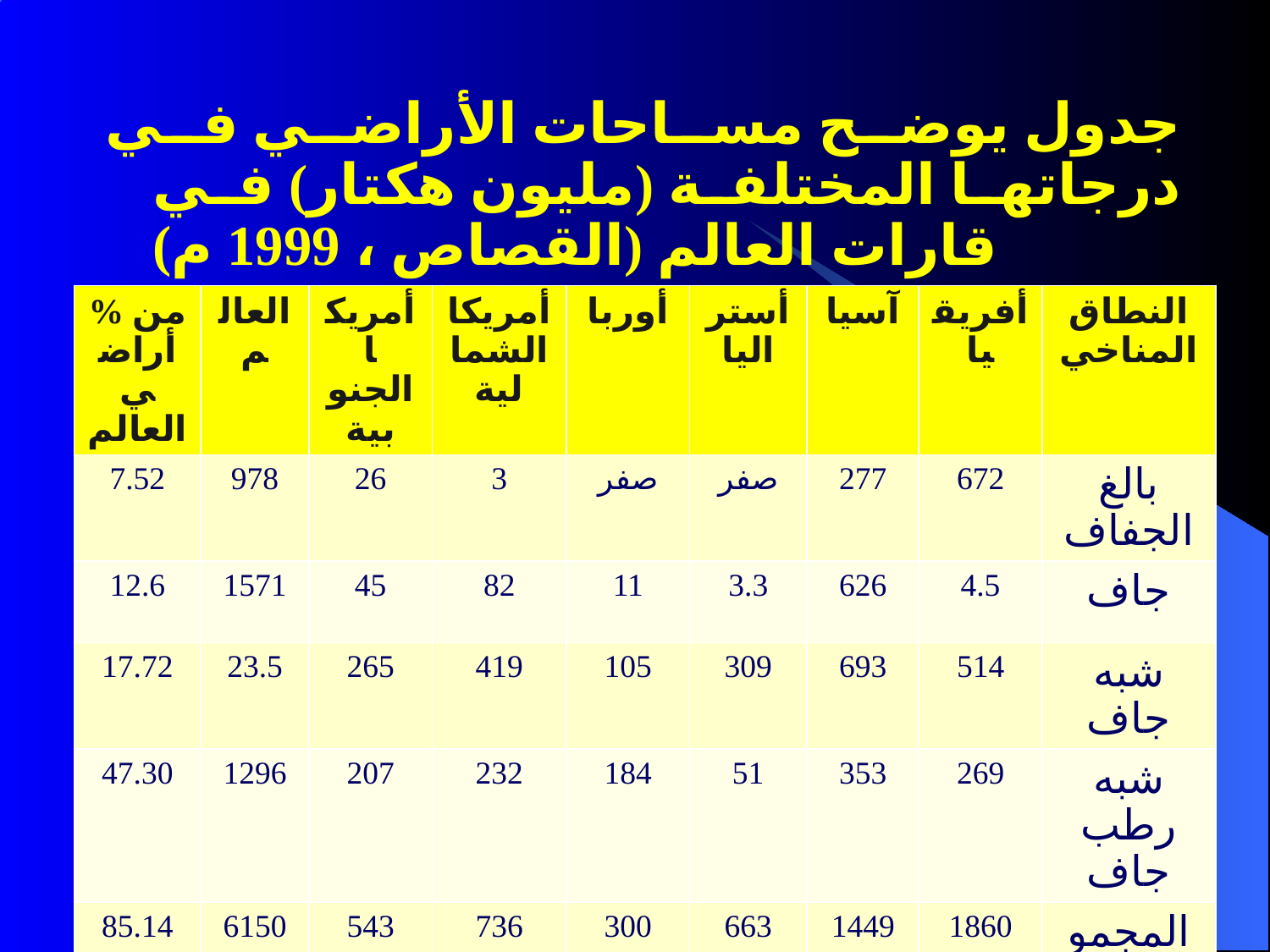

جدول يوضح مساحات الأراضي في درجاتها المختلفة (مليون هكتار) في قارات العالم (القصاص ، 1999 م)
| % من أراضي العالم | العالم | أمريكا الجنوبية | أمريكا الشمالية | أوربا | أستراليا | آسيا | أفريقيا | النطاق المناخي |
| --- | --- | --- | --- | --- | --- | --- | --- | --- |
| 7.52 | 978 | 26 | 3 | صفر | صفر | 277 | 672 | بالغ الجفاف |
| 12.6 | 1571 | 45 | 82 | 11 | 3.3 | 626 | 4.5 | جاف |
| 17.72 | 23.5 | 265 | 419 | 105 | 309 | 693 | 514 | شبه جاف |
| 47.30 | 1296 | 207 | 232 | 184 | 51 | 353 | 269 | شبه رطب جاف |
| 85.14 | 6150 | 543 | 736 | 300 | 663 | 1449 | 1860 | المجموع |